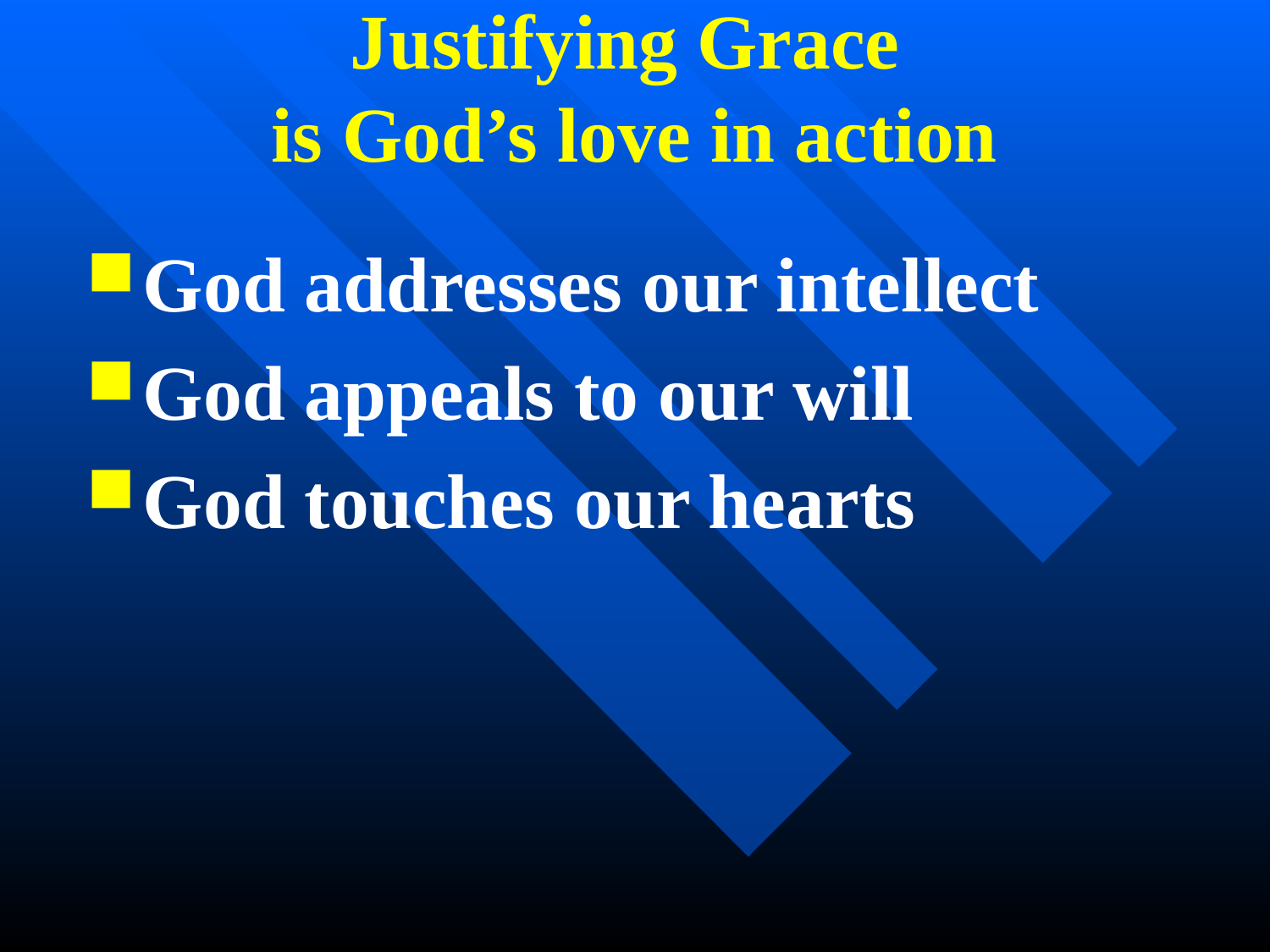

# Justifying Grace is God’s love in action
God addresses our intellect
God appeals to our will
God touches our hearts